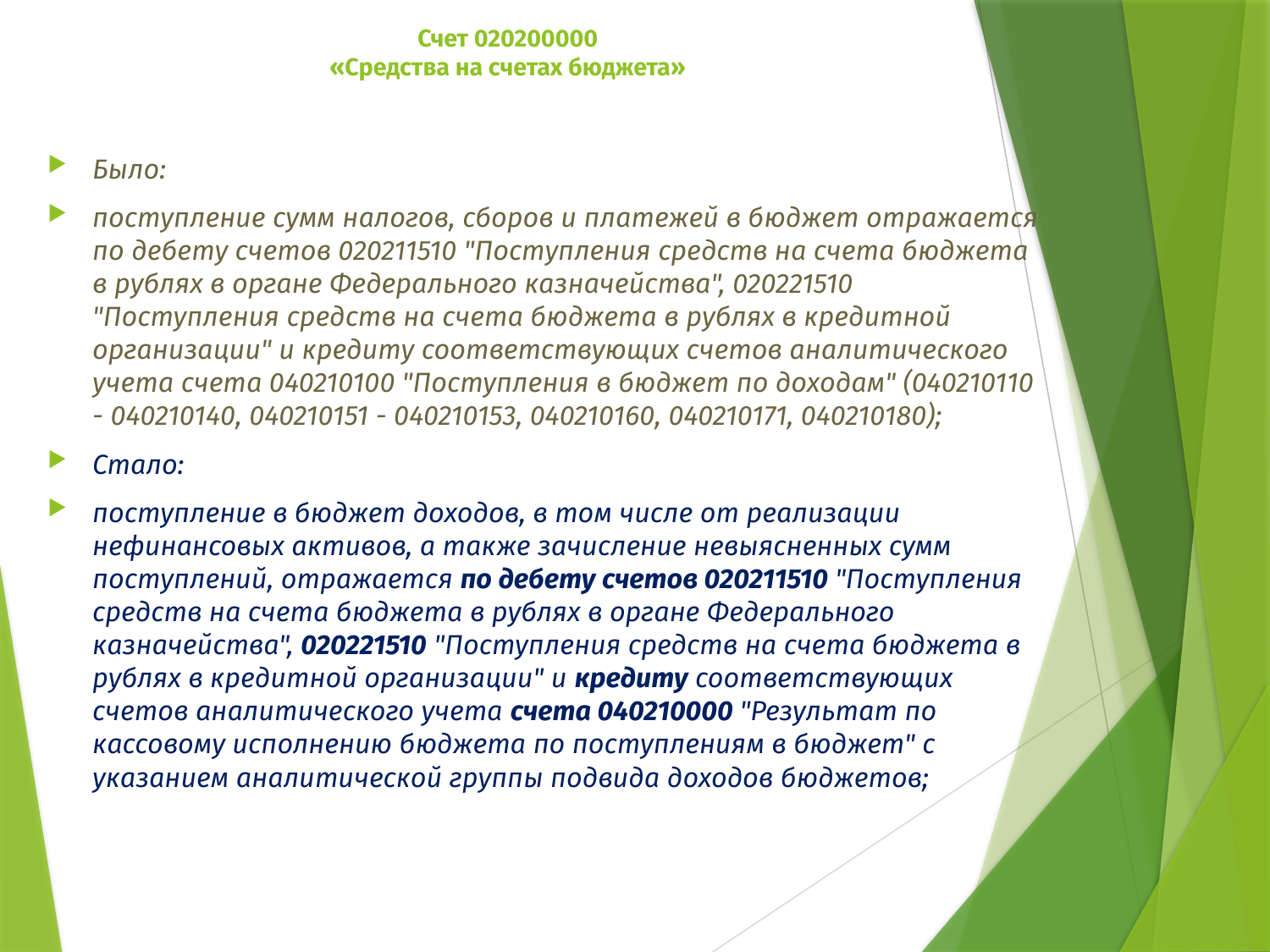

# Счет 020200000 «Средства на счетах бюджета»

Было:
поступление сумм налогов, сборов и платежей в бюджет отражается по дебету счетов 020211510 "Поступления средств на счета бюджета в рублях в органе Федерального казначейства", 020221510 "Поступления средств на счета бюджета в рублях в кредитной организации" и кредиту соответствующих счетов аналитического учета счета 040210100 "Поступления в бюджет по доходам" (040210110 - 040210140, 040210151 - 040210153, 040210160, 040210171, 040210180);
Стало:
поступление в бюджет доходов, в том числе от реализации нефинансовых активов, а также зачисление невыясненных сумм поступлений, отражается по дебету счетов 020211510 "Поступления средств на счета бюджета в рублях в органе Федерального казначейства", 020221510 "Поступления средств на счета бюджета в рублях в кредитной организации" и кредиту соответствующих счетов аналитического учета счета 040210000 "Результат по кассовому исполнению бюджета по поступлениям в бюджет" с указанием аналитической группы подвида доходов бюджетов;